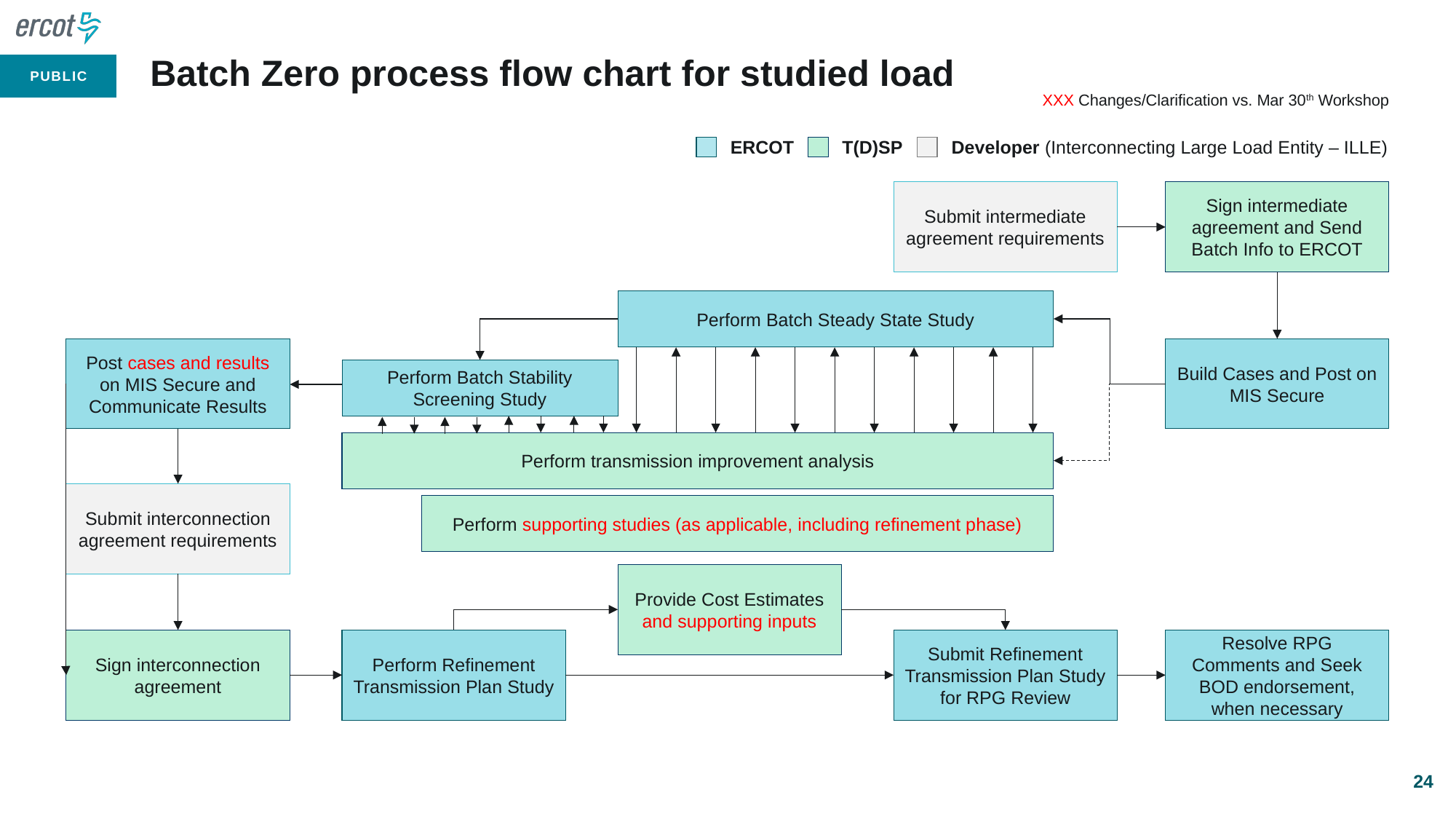

# Batch Zero process flow chart for studied load
XXX Changes/Clarification vs. Mar 30th Workshop
ERCOT
T(D)SP
Developer (Interconnecting Large Load Entity – ILLE)

Submit intermediate agreement requirements
Sign intermediate agreement and Send Batch Info to ERCOT
Perform Batch Steady State Study
Post cases and results on MIS Secure and Communicate Results
Build Cases and Post on MIS Secure
Perform Batch Stability Screening Study
Perform transmission improvement analysis
Submit interconnection agreement requirements
Perform supporting studies (as applicable, including refinement phase)
Provide Cost Estimates and supporting inputs
Sign interconnection agreement
Perform Refinement Transmission Plan Study
Submit Refinement Transmission Plan Study for RPG Review
Resolve RPG Comments and Seek BOD endorsement, when necessary
24